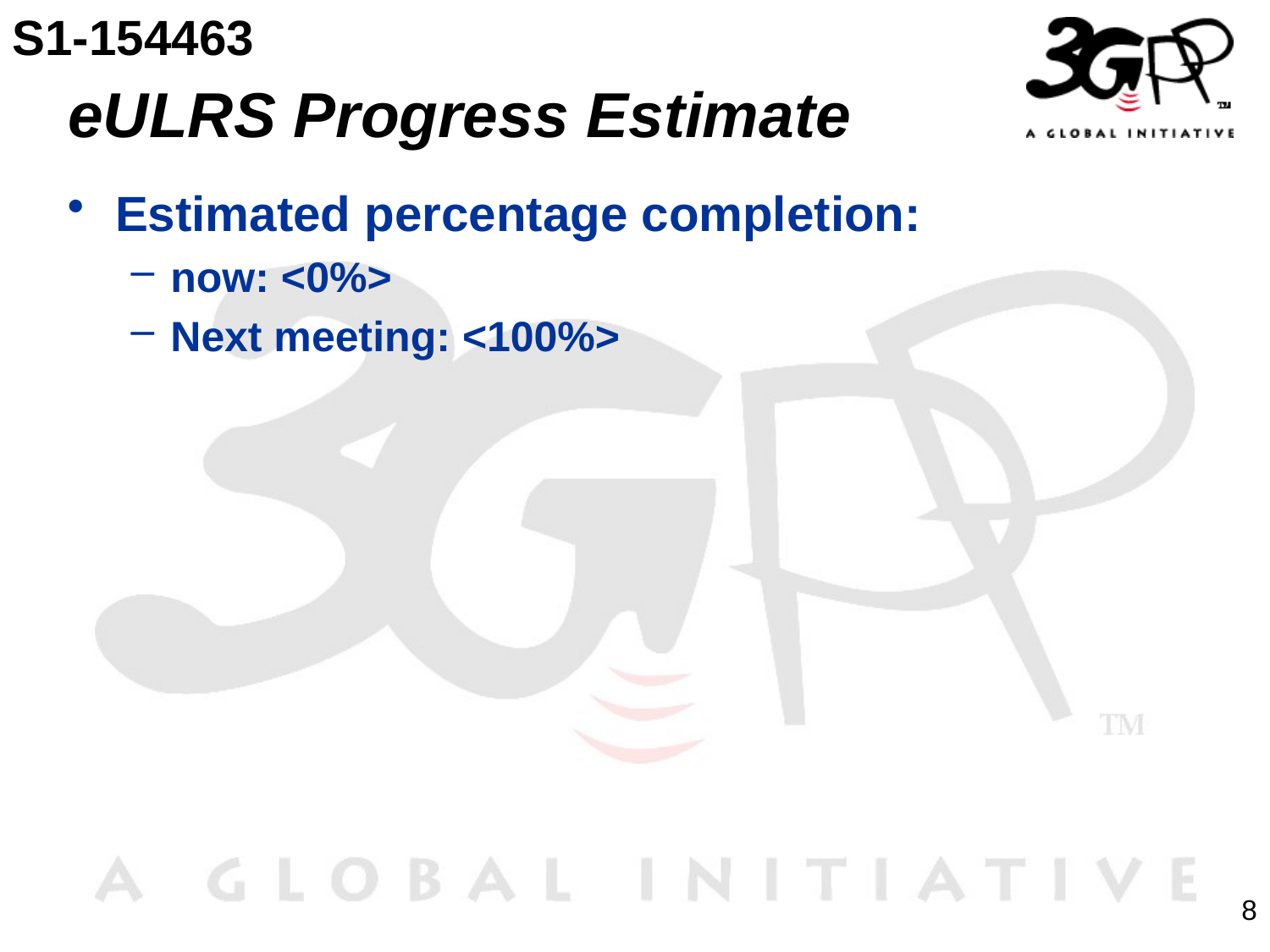

S1-154463
# eULRS Progress Estimate
Estimated percentage completion:
now: <0%>
Next meeting: <100%>
8